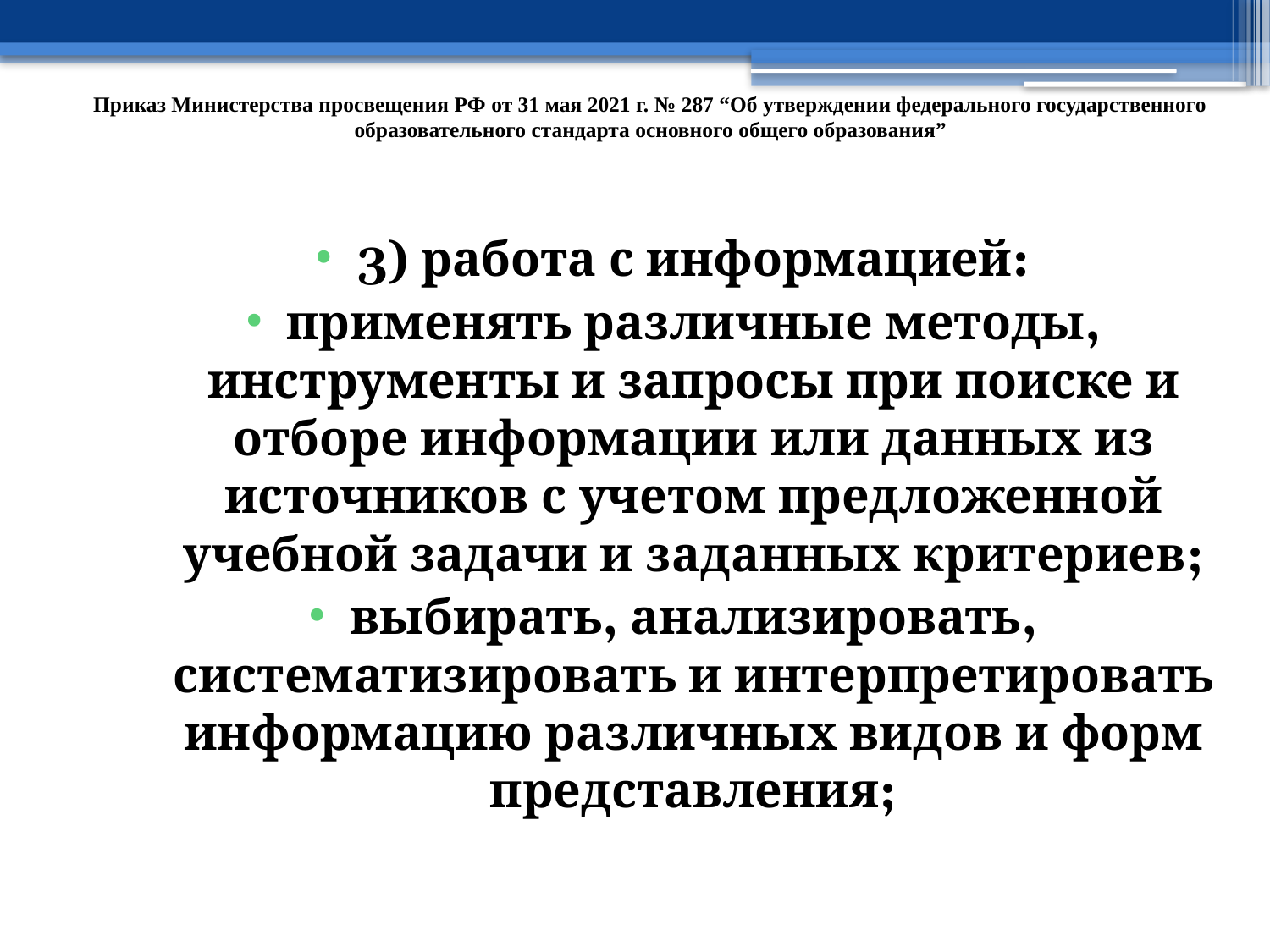

# Приказ Министерства просвещения РФ от 31 мая 2021 г. № 287 “Об утверждении федерального государственного образовательного стандарта основного общего образования”
3) работа с информацией:
применять различные методы, инструменты и запросы при поиске и отборе информации или данных из источников с учетом предложенной учебной задачи и заданных критериев;
выбирать, анализировать, систематизировать и интерпретировать информацию различных видов и форм представления;